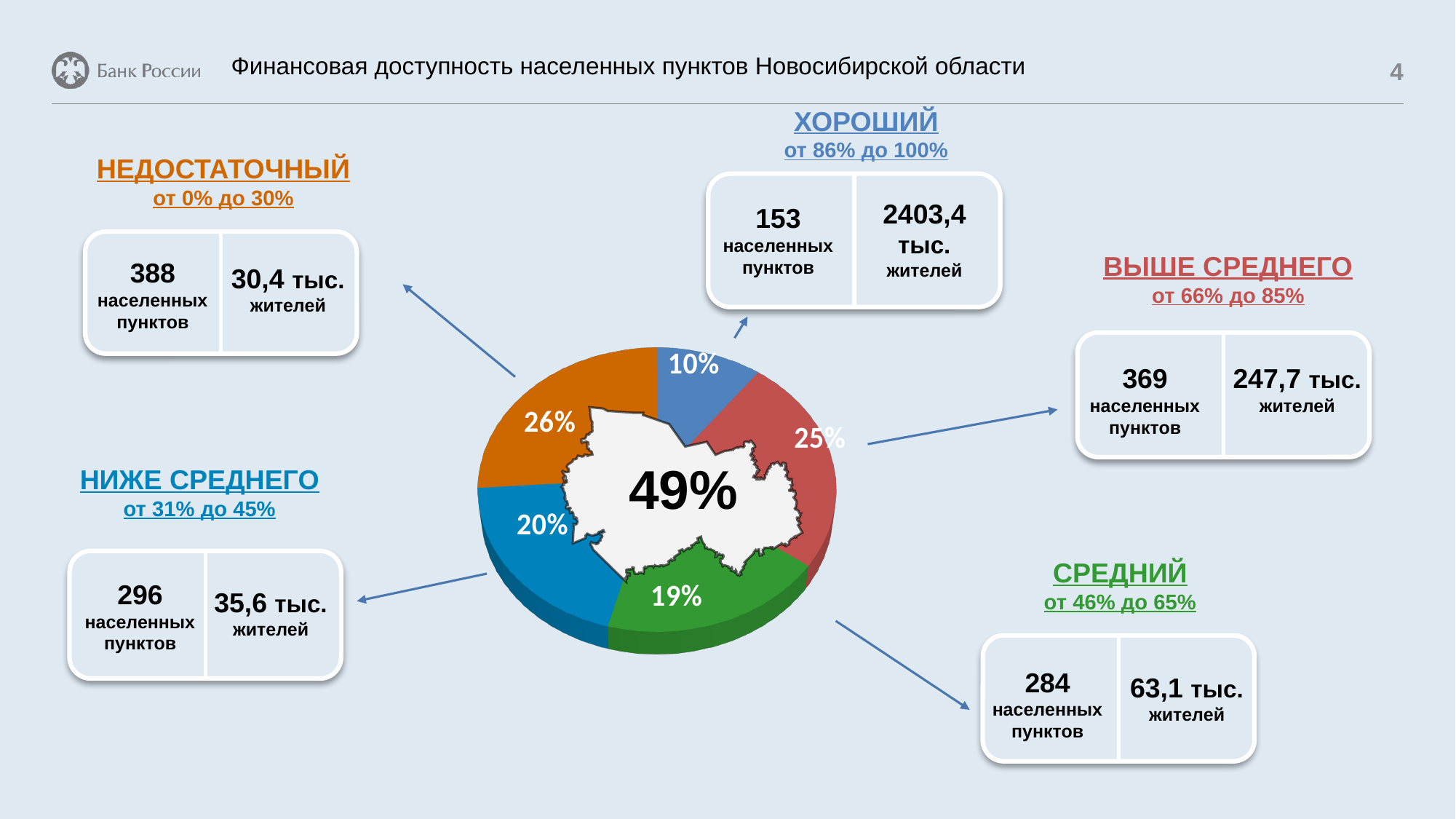

4
Финансовая доступность населенных пунктов Новосибирской области
ХОРОШИЙ
от 86% до 100%
НЕДОСТАТОЧНЫЙ
от 0% до 30%

2403,4 тыс. жителей
153 населенных пунктов

ВЫШЕ СРЕДНЕГО
от 66% до 85%

388 населенных пунктов
30,4 тыс. жителей

[unsupported chart]

369 населенных пунктов
247,7 тыс. жителей

49%
НИЖЕ СРЕДНЕГО
от 31% до 45%

СРЕДНИЙ
от 46% до 65%

296 населенных пунктов
35,6 тыс. жителей

284 населенных пунктов
63,1 тыс. жителей